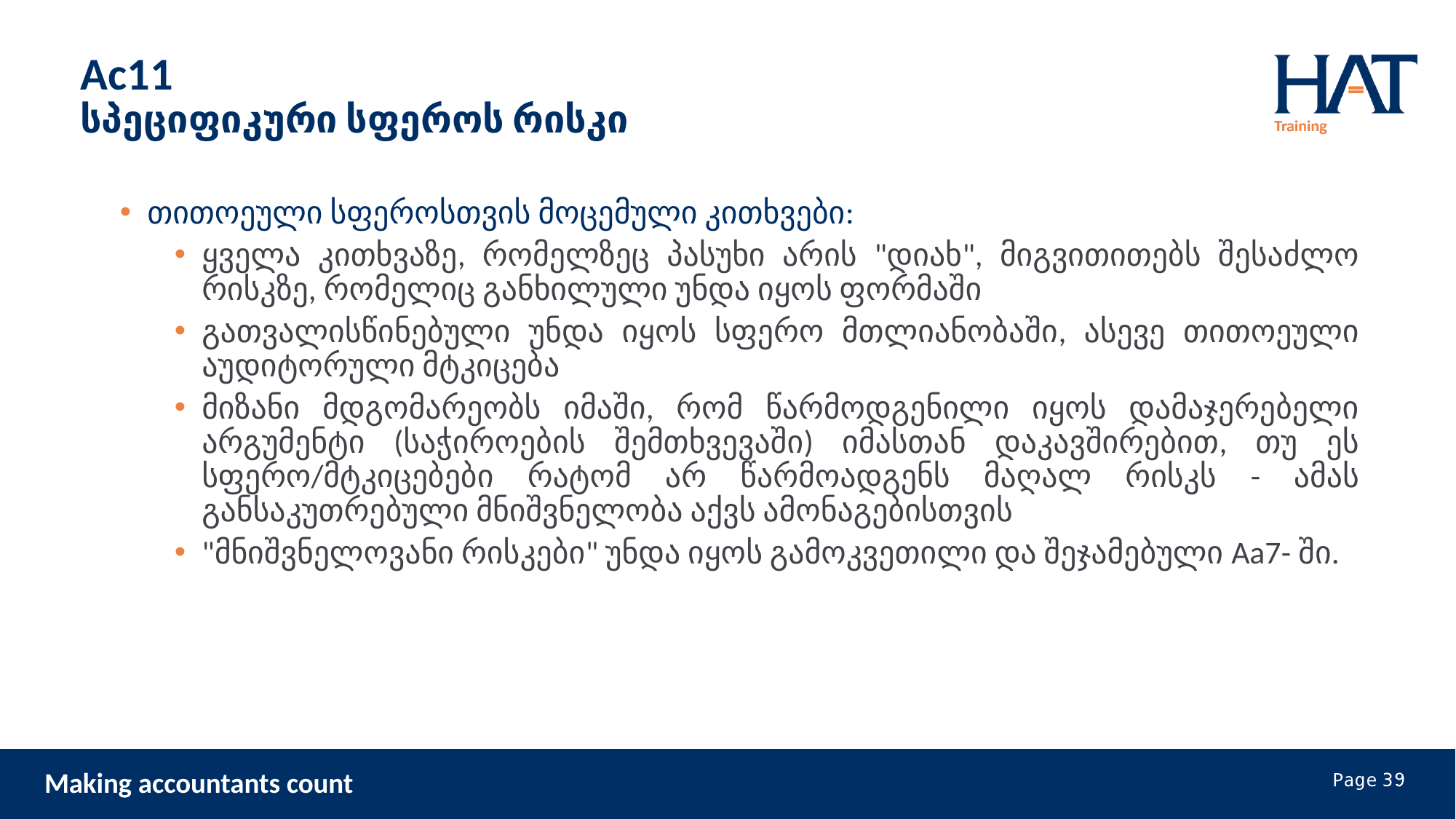

# Ac11 სპეციფიკური სფეროს რისკი
თითოეული სფეროსთვის მოცემული კითხვები:
ყველა კითხვაზე, რომელზეც პასუხი არის "დიახ", მიგვითითებს შესაძლო რისკზე, რომელიც განხილული უნდა იყოს ფორმაში
გათვალისწინებული უნდა იყოს სფერო მთლიანობაში, ასევე თითოეული აუდიტორული მტკიცება
მიზანი მდგომარეობს იმაში, რომ წარმოდგენილი იყოს დამაჯერებელი არგუმენტი (საჭიროების შემთხვევაში) იმასთან დაკავშირებით, თუ ეს სფერო/მტკიცებები რატომ არ წარმოადგენს მაღალ რისკს - ამას განსაკუთრებული მნიშვნელობა აქვს ამონაგებისთვის
"მნიშვნელოვანი რისკები" უნდა იყოს გამოკვეთილი და შეჯამებული Aa7- ში.

39